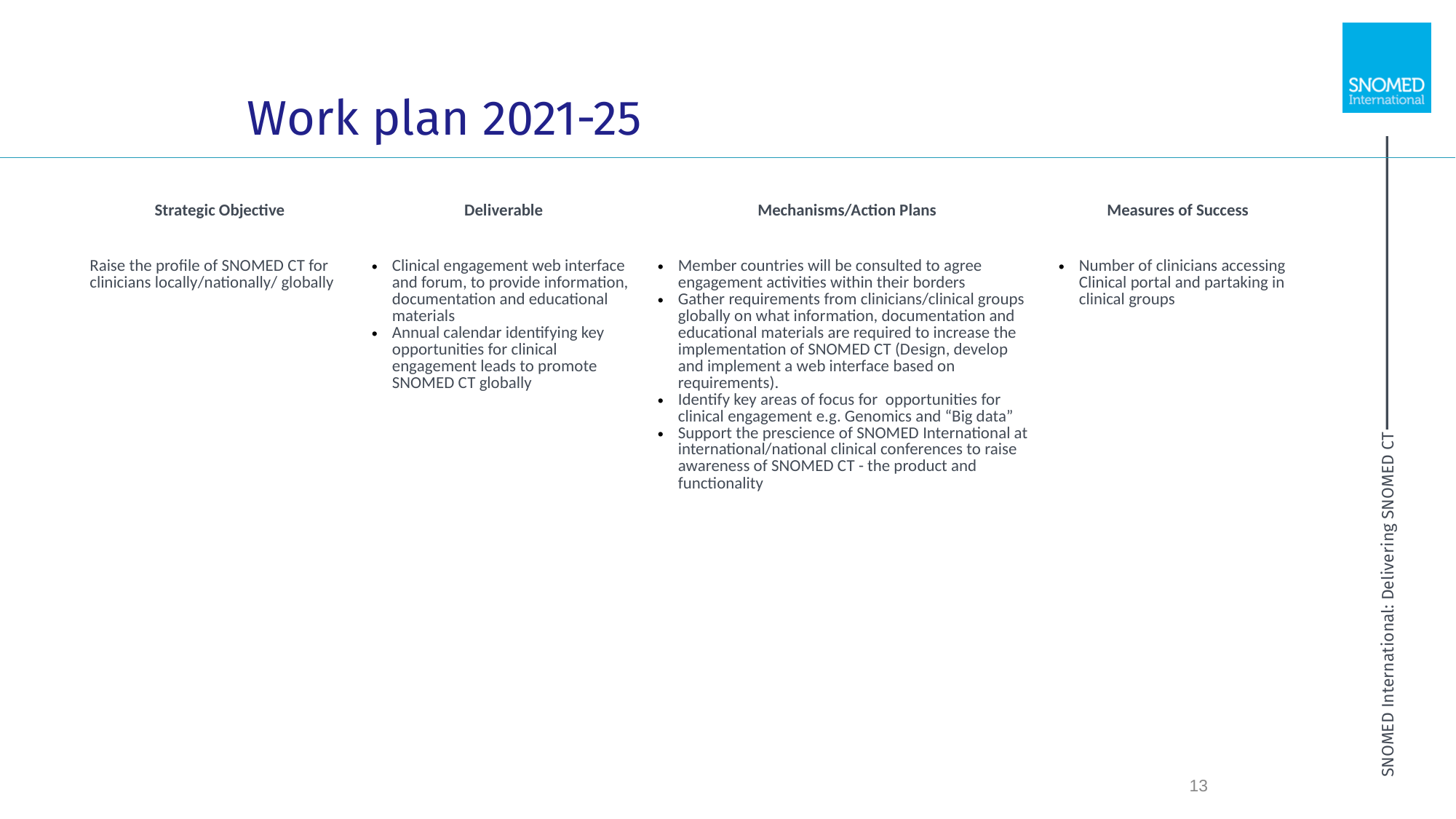

# Work plan 2021-25
| Strategic Objective | Deliverable | Mechanisms/Action Plans | Measures of Success |
| --- | --- | --- | --- |
| Raise the profile of SNOMED CT for clinicians locally/nationally/ globally | Clinical engagement web interface and forum, to provide information, documentation and educational materials Annual calendar identifying key opportunities for clinical engagement leads to promote SNOMED CT globally | Member countries will be consulted to agree engagement activities within their borders Gather requirements from clinicians/clinical groups globally on what information, documentation and educational materials are required to increase the implementation of SNOMED CT (Design, develop and implement a web interface based on requirements). Identify key areas of focus for opportunities for clinical engagement e.g. Genomics and “Big data” Support the prescience of SNOMED International at international/national clinical conferences to raise awareness of SNOMED CT - the product and functionality | Number of clinicians accessing Clinical portal and partaking in clinical groups |
13